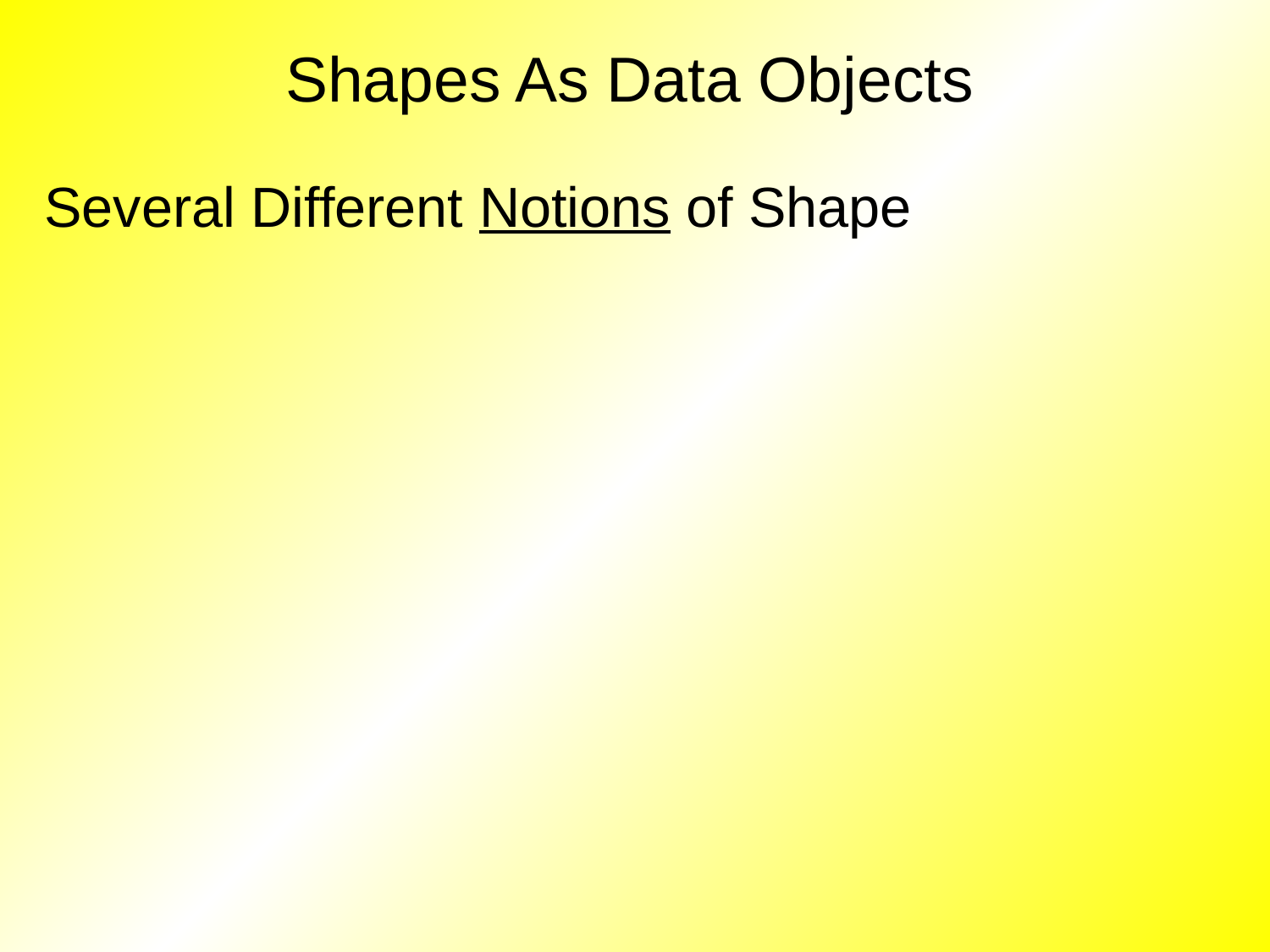

# Shapes As Data Objects
Several Different Notions of Shape